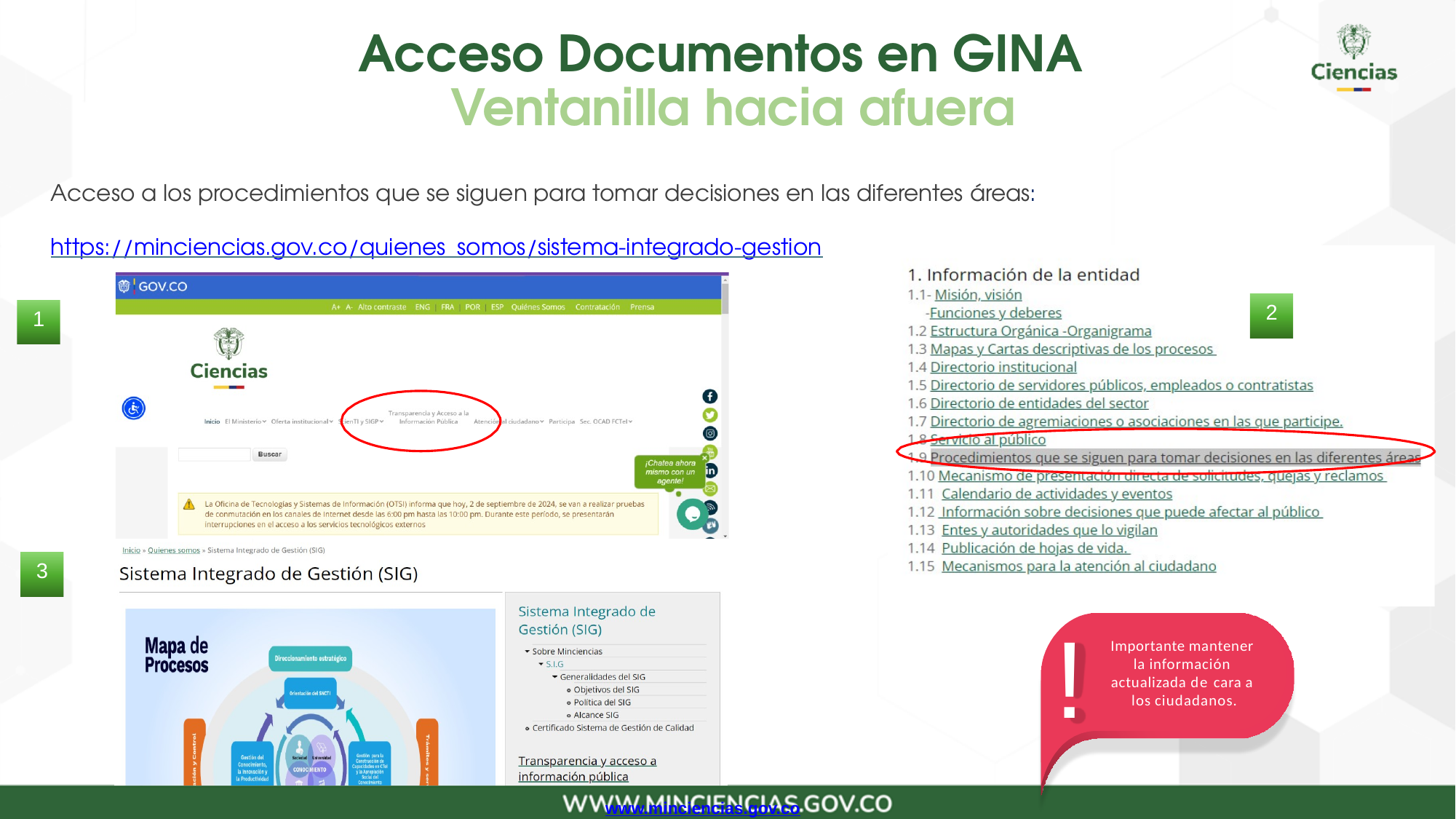

# Acceso Documentos en GINA  Ventanilla hacia afuera
Acceso a los procedimientos que se siguen para tomar decisiones en las diferentes áreas:

https://minciencias.gov.co/quienes_somos/sistema-integrado-gestion

2

1

3

!

Importante mantener  la información  actualizada de cara a  los ciudadanos.
www.minciencias.gov.co